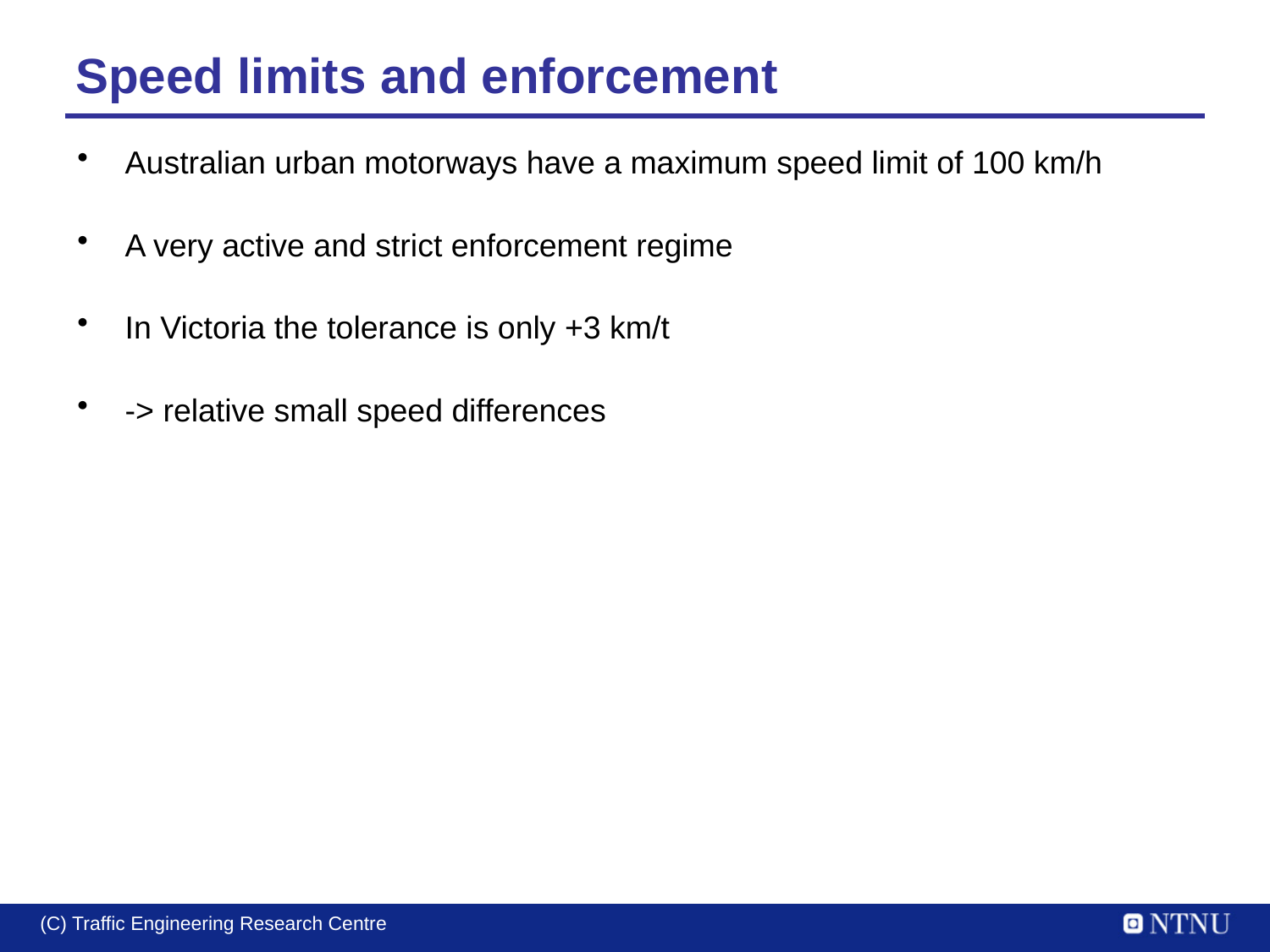

# Speed limits and enforcement
Australian urban motorways have a maximum speed limit of 100 km/h
A very active and strict enforcement regime
In Victoria the tolerance is only +3 km/t
-> relative small speed differences